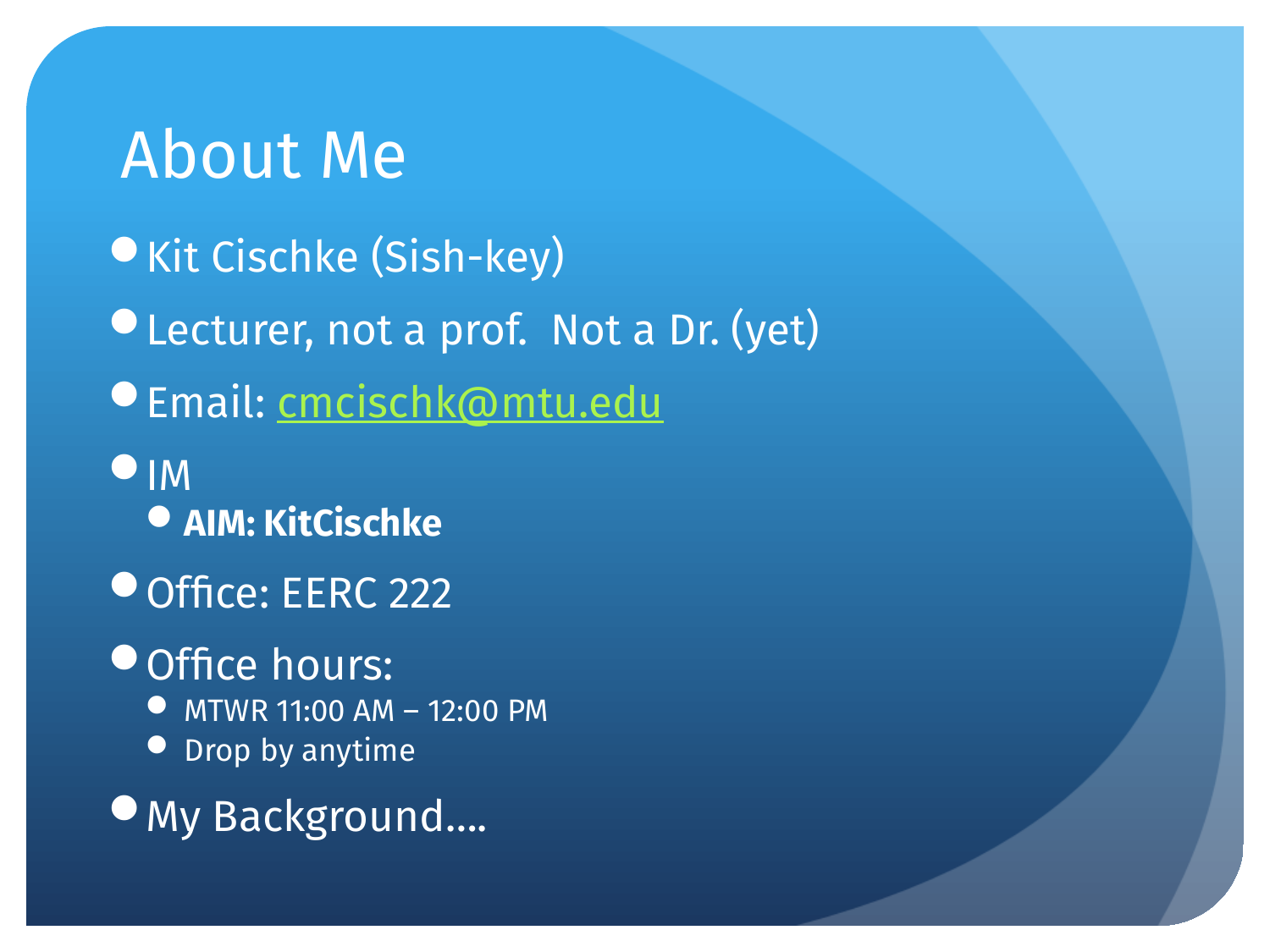

# About Me
Kit Cischke (Sish-key)
Lecturer, not a prof.  Not a Dr. (yet)
Email: cmcischk@mtu.edu
IM
AIM: KitCischke
Office: EERC 222
Office hours:
MTWR 11:00 AM – 12:00 PM
Drop by anytime
My Background….